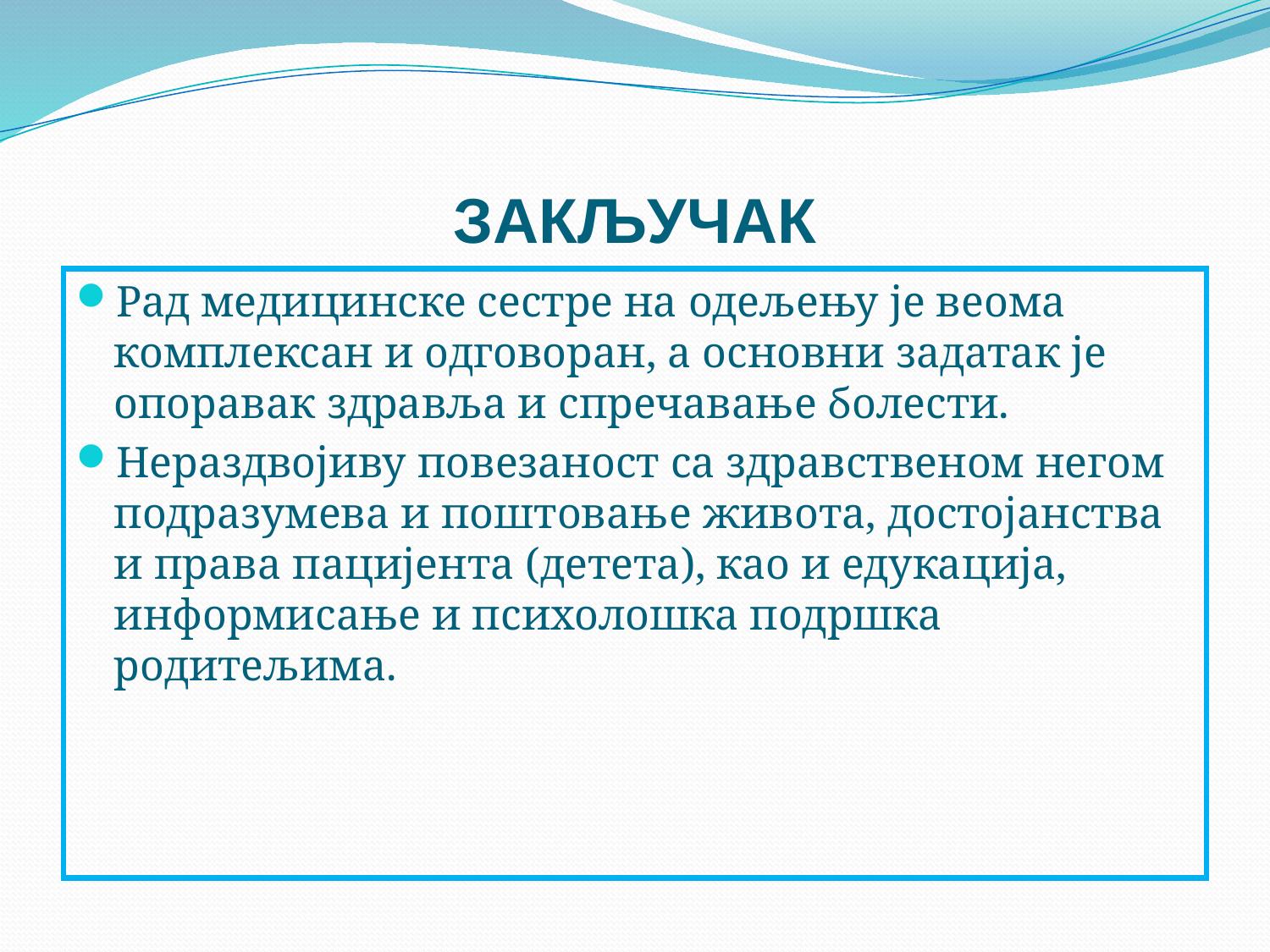

# ЗАКЉУЧАК
Рад медицинске сестре на одељењу је веома комплексан и одговоран, а основни задатак је опоравак здравља и спречавање болести.
Нераздвојиву повезаност са здравственом негом подразумева и поштовање живота, достојанства и права пацијента (детета), као и едукација, информисање и психолошка подршка родитељима.